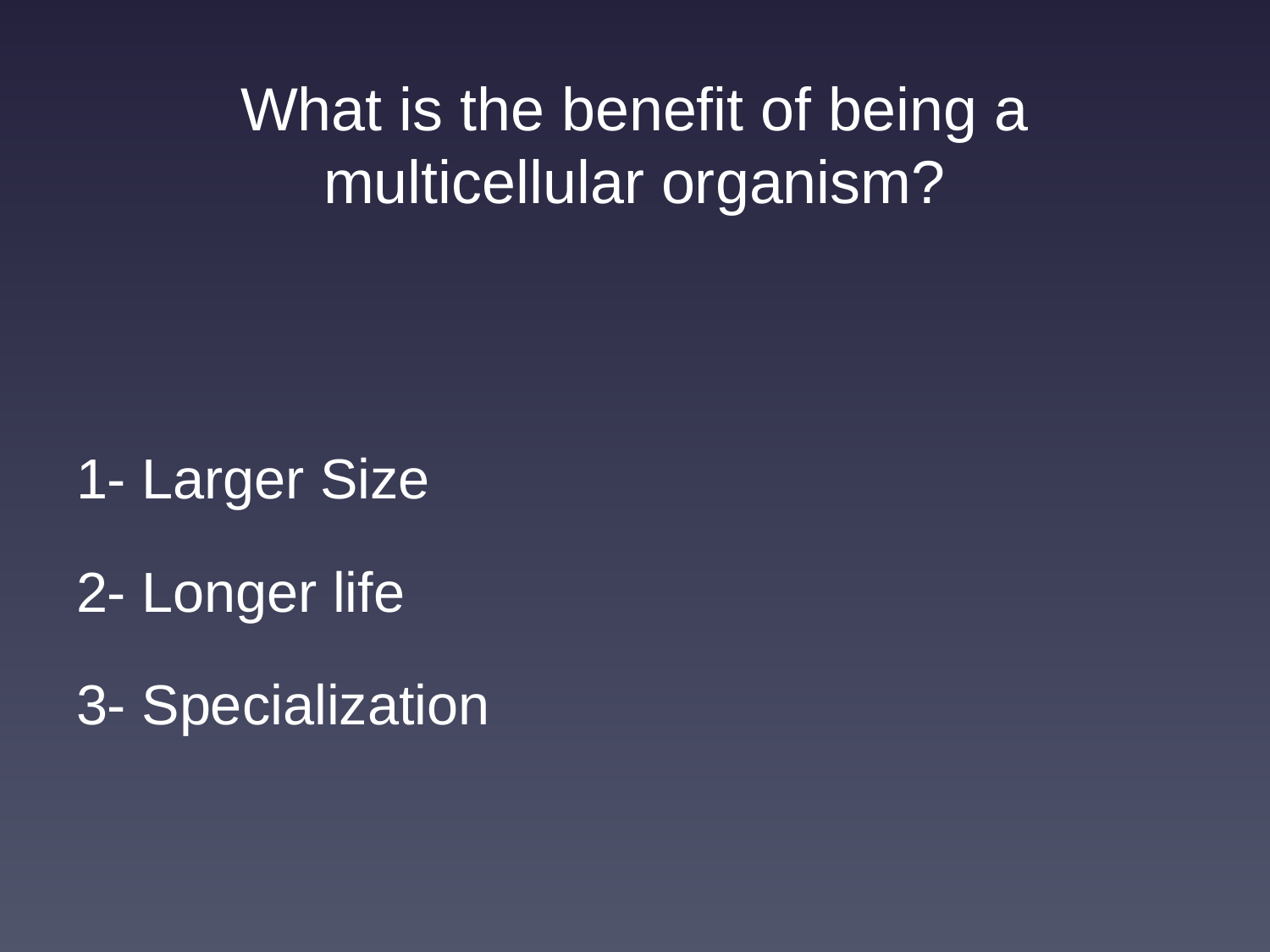

# What is the benefit of being a multicellular organism?
1- Larger Size
2- Longer life
3- Specialization